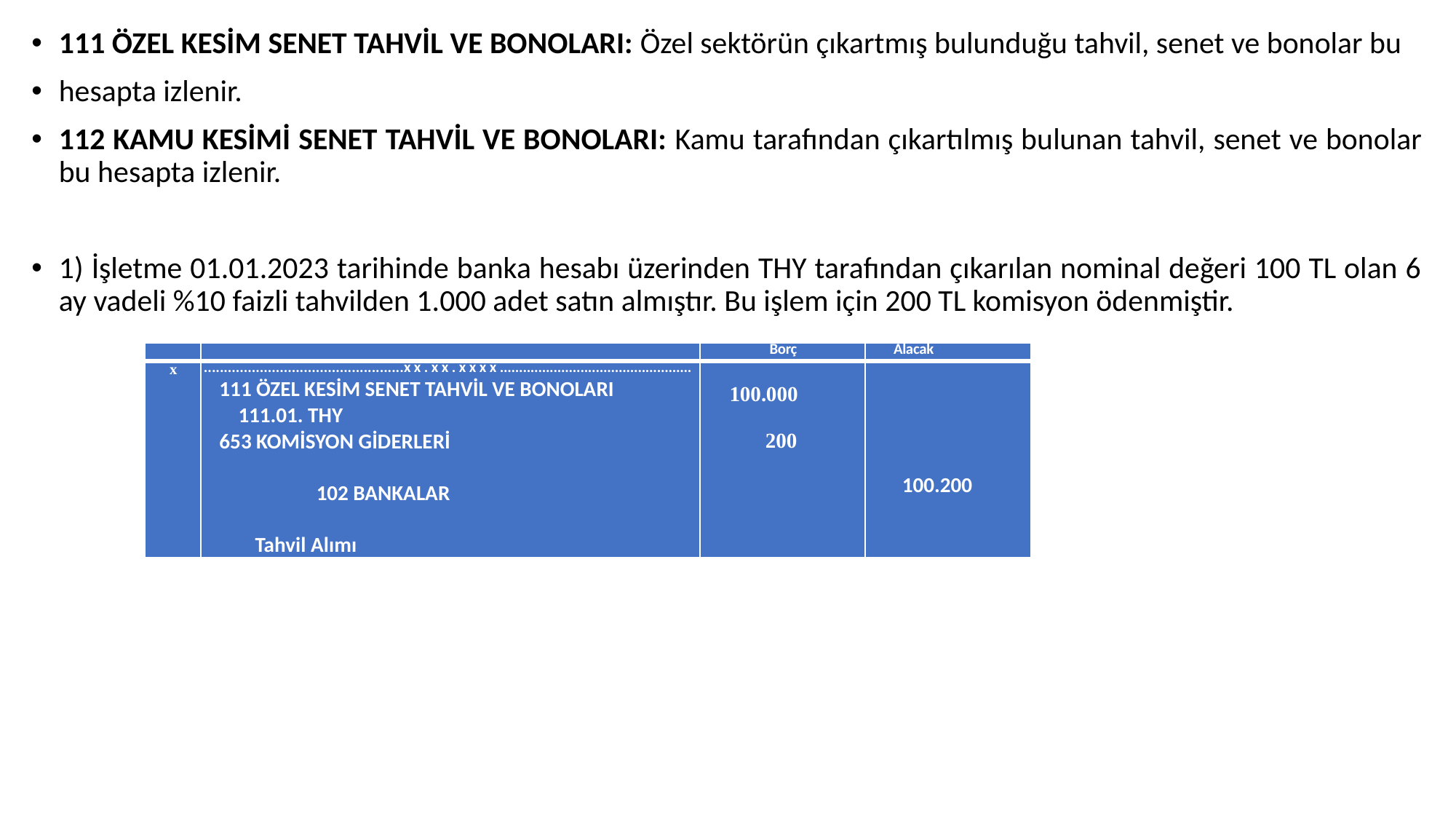

111 ÖZEL KESİM SENET TAHVİL VE BONOLARI: Özel sektörün çıkartmış bulunduğu tahvil, senet ve bonolar bu
hesapta izlenir.
112 KAMU KESİMİ SENET TAHVİL VE BONOLARI: Kamu tarafından çıkartılmış bulunan tahvil, senet ve bonolar bu hesapta izlenir.

1) İşletme 01.01.2023 tarihinde banka hesabı üzerinden THY tarafından çıkarılan nominal değeri 100 TL olan 6 ay vadeli %10 faizli tahvilden 1.000 adet satın almıştır. Bu işlem için 200 TL komisyon ödenmiştir.

|  |  | Borç | Alacak |
| --- | --- | --- | --- |
| x | ..................................................xx.xx.xxxx.................................................. 111 ÖZEL KESİM SENET TAHVİL VE BONOLARI 111.01. THY 653 KOMİSYON GİDERLERİ   102 BANKALAR Tahvil Alımı | 100.000 200 | 100.200 |